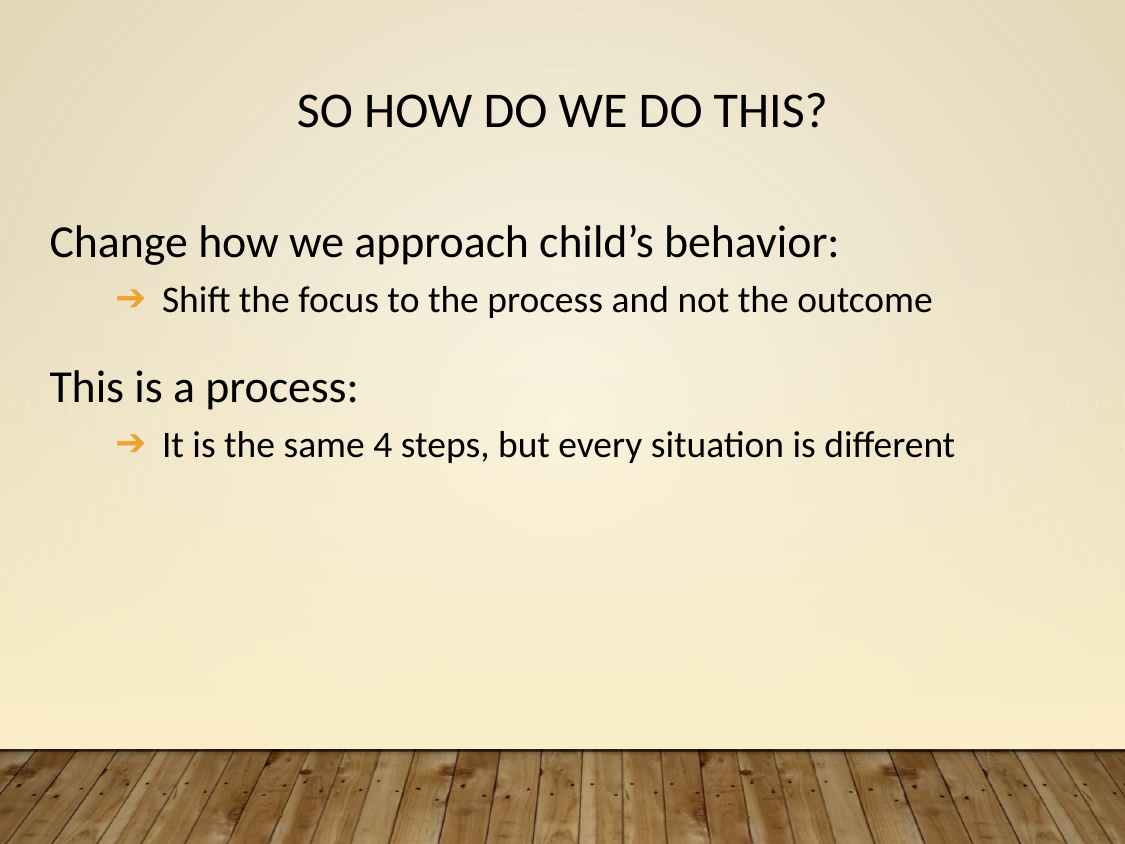

# So How Do We Do This?
Change how we approach child’s behavior:
Shift the focus to the process and not the outcome
This is a process:
It is the same 4 steps, but every situation is different